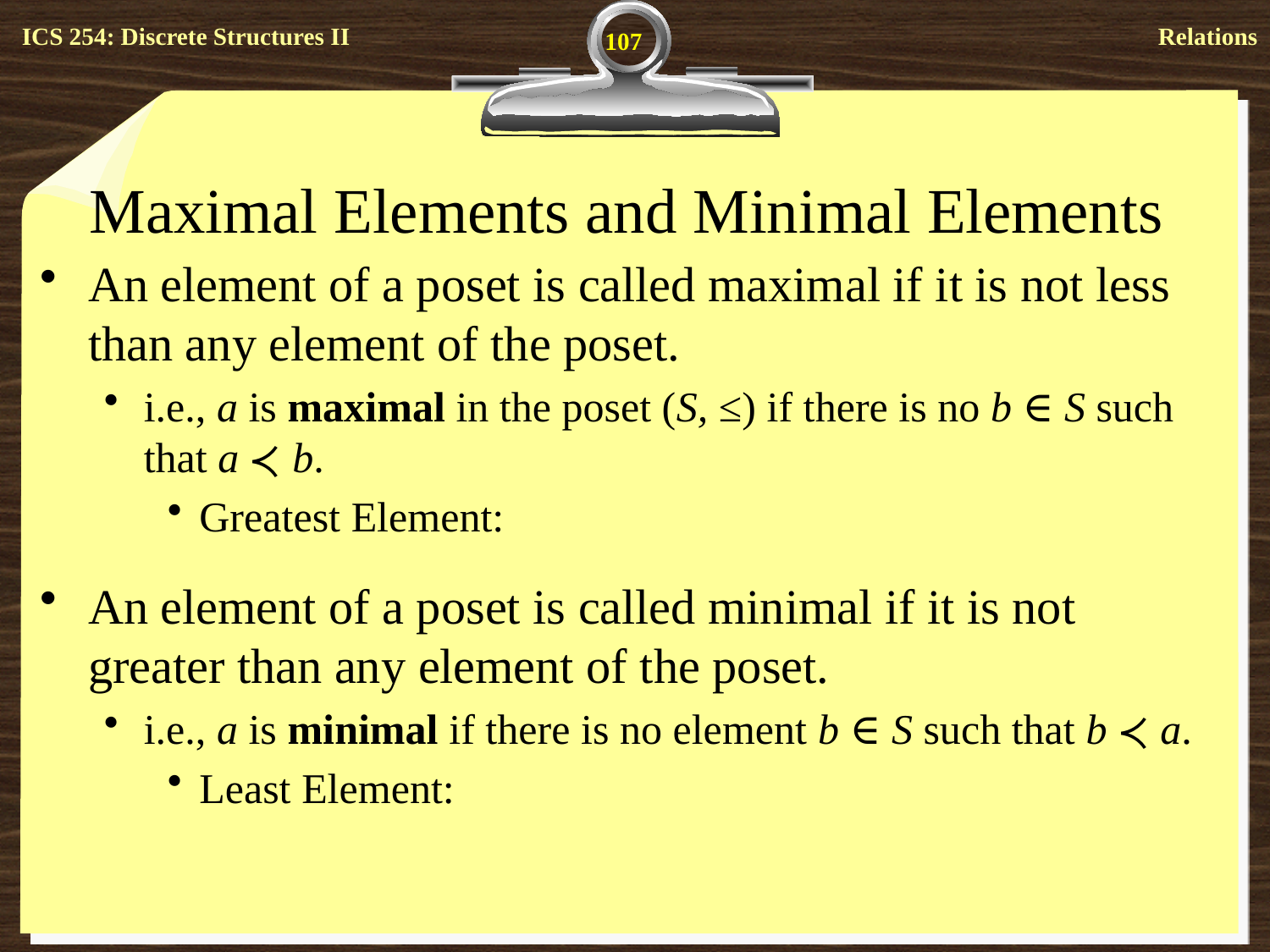

107
# Maximal Elements and Minimal Elements
An element of a poset is called maximal if it is not less than any element of the poset.
i.e., a is maximal in the poset (S, ≤) if there is no b ∈ S such that a ≺ b.
Greatest Element:

An element of a poset is called minimal if it is not greater than any element of the poset.
i.e., a is minimal if there is no element b ∈ S such that b ≺ a.
Least Element: